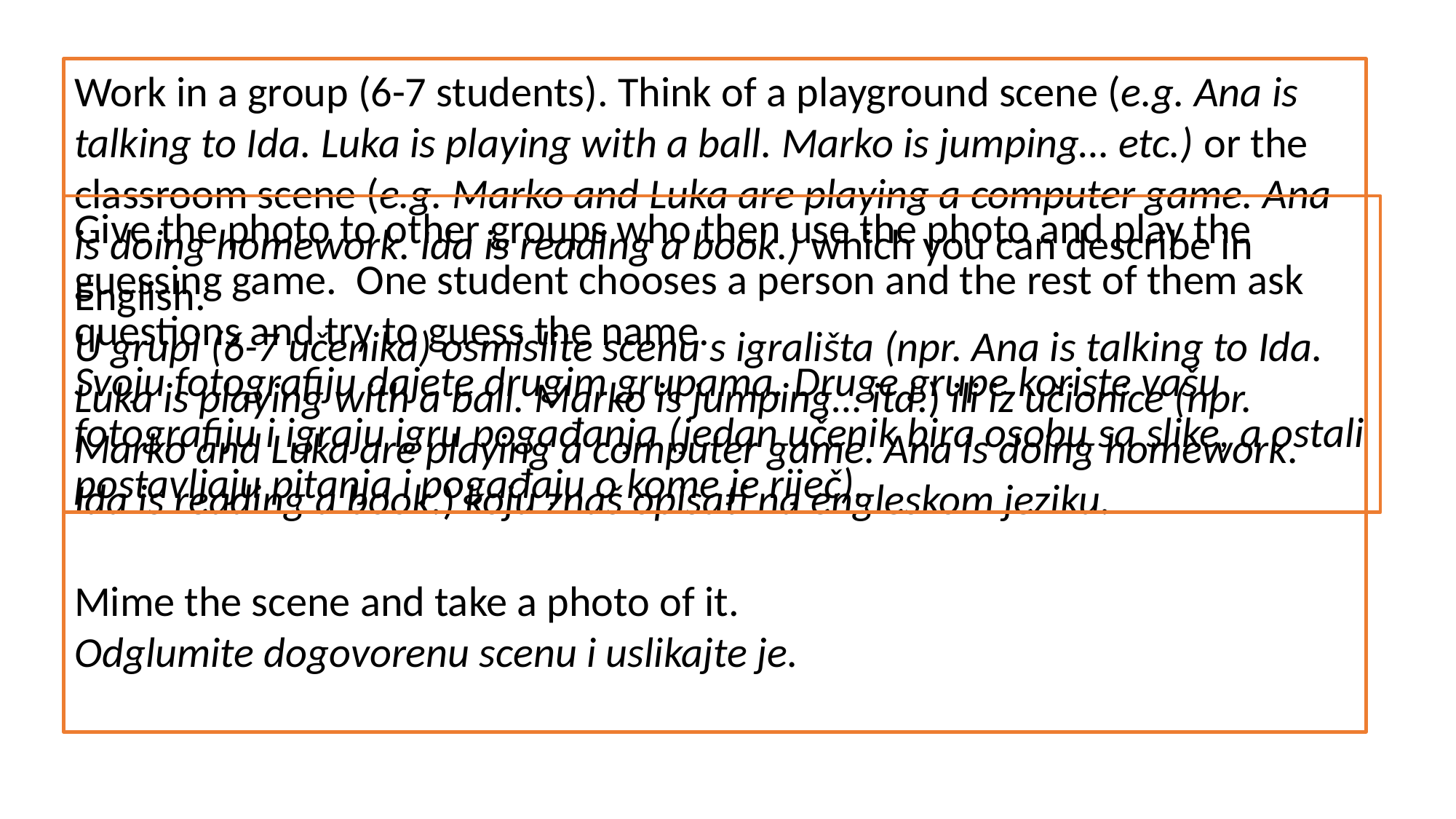

Work in a group (6-7 students). Think of a playground scene (e.g. Ana is talking to Ida. Luka is playing with a ball. Marko is jumping… etc.) or the classroom scene (e.g. Marko and Luka are playing a computer game. Ana is doing homework. Ida is reading a book.) which you can describe in English.
U grupi (6-7 učenika) osmislite scenu s igrališta (npr. Ana is talking to Ida. Luka is playing with a ball. Marko is jumping… itd.) ili iz učionice (npr. Marko and Luka are playing a computer game. Ana is doing homework. Ida is reading a book.) koju znaš opisati na engleskom jeziku.

Mime the scene and take a photo of it.
Odglumite dogovorenu scenu i uslikajte je.

Give the photo to other groups who then use the photo and play the guessing game.  One student chooses a person and the rest of them ask questions and try to guess the name.
Svoju fotografiju dajete drugim grupama. Druge grupe koriste vašu fotografiju i igraju igru pogađanja (jedan učenik bira osobu sa slike, a ostali postavljaju pitanja i pogađaju o kome je riječ).